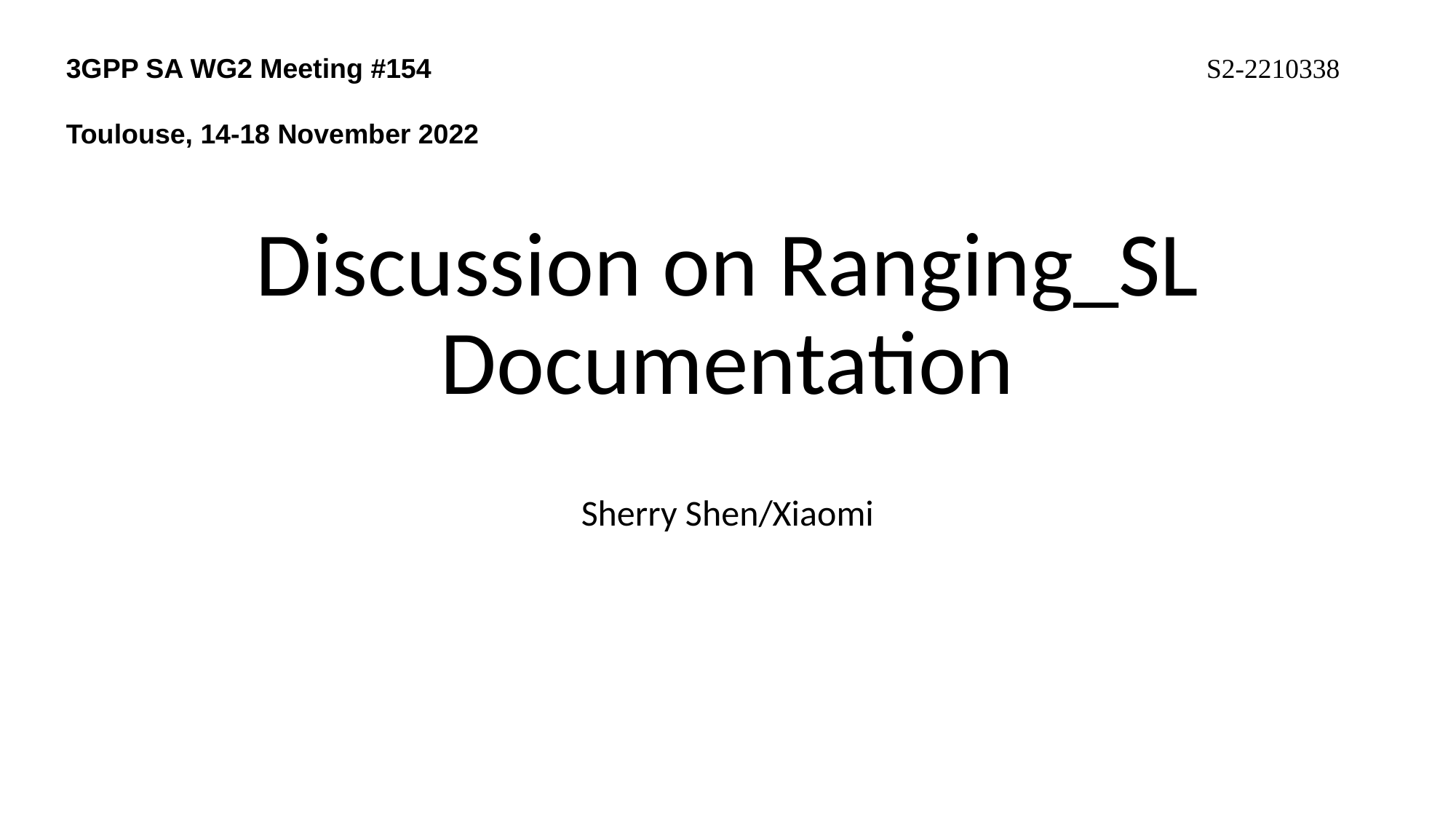

3GPP SA WG2 Meeting #154
Toulouse, 14-18 November 2022
S2-2210338
# Discussion on Ranging_SL Documentation

Sherry Shen/Xiaomi